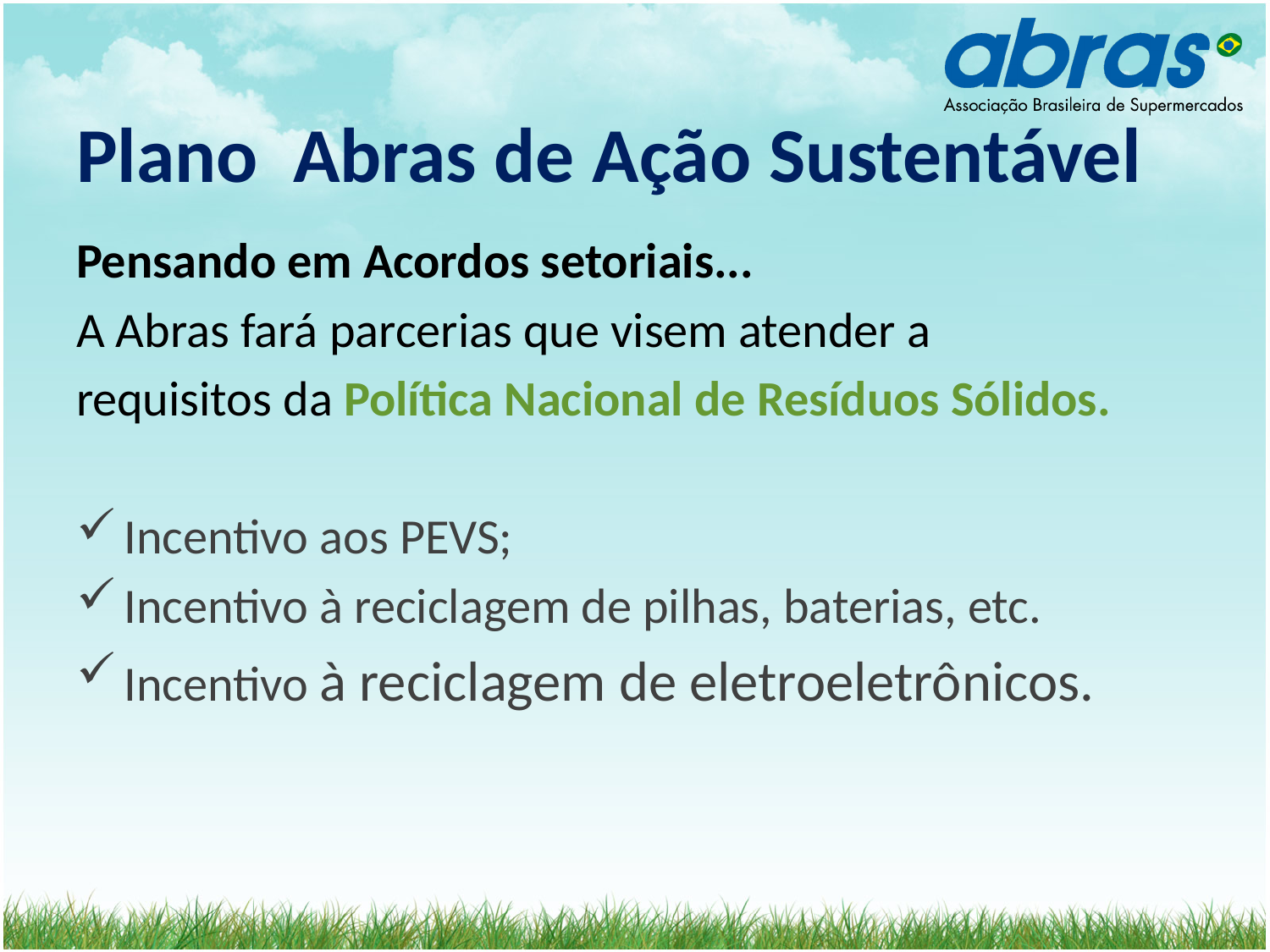

# Plano  Abras de Ação Sustentável
Pensando em Acordos setoriais...
A Abras fará parcerias que visem atender a
requisitos da Política Nacional de Resíduos Sólidos.

Incentivo aos PEVS;
Incentivo à reciclagem de pilhas, baterias, etc.
Incentivo à reciclagem de eletroeletrônicos.